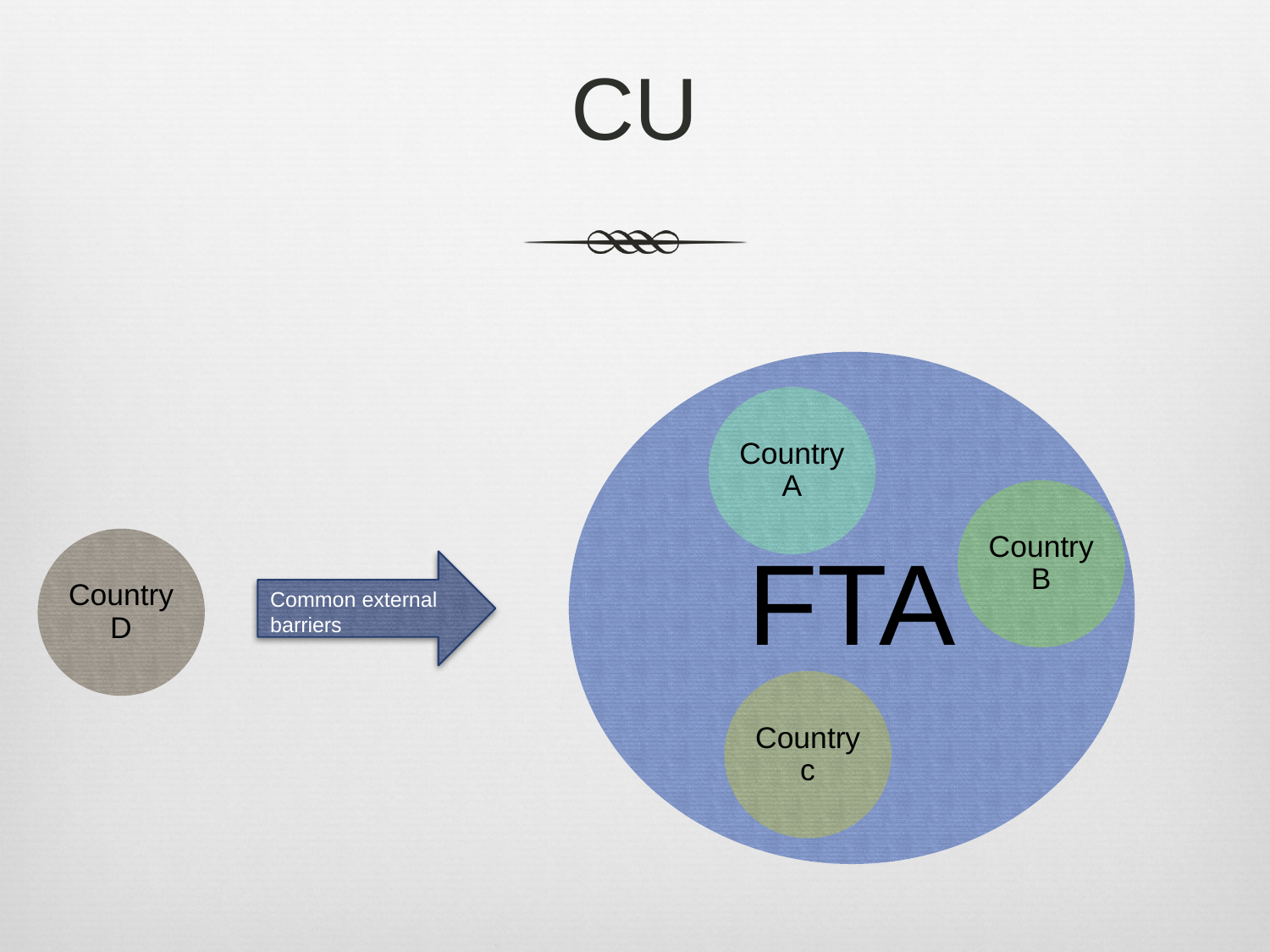

# CU
FTA
Country A
Country B
Country c
Country D
Common external barriers